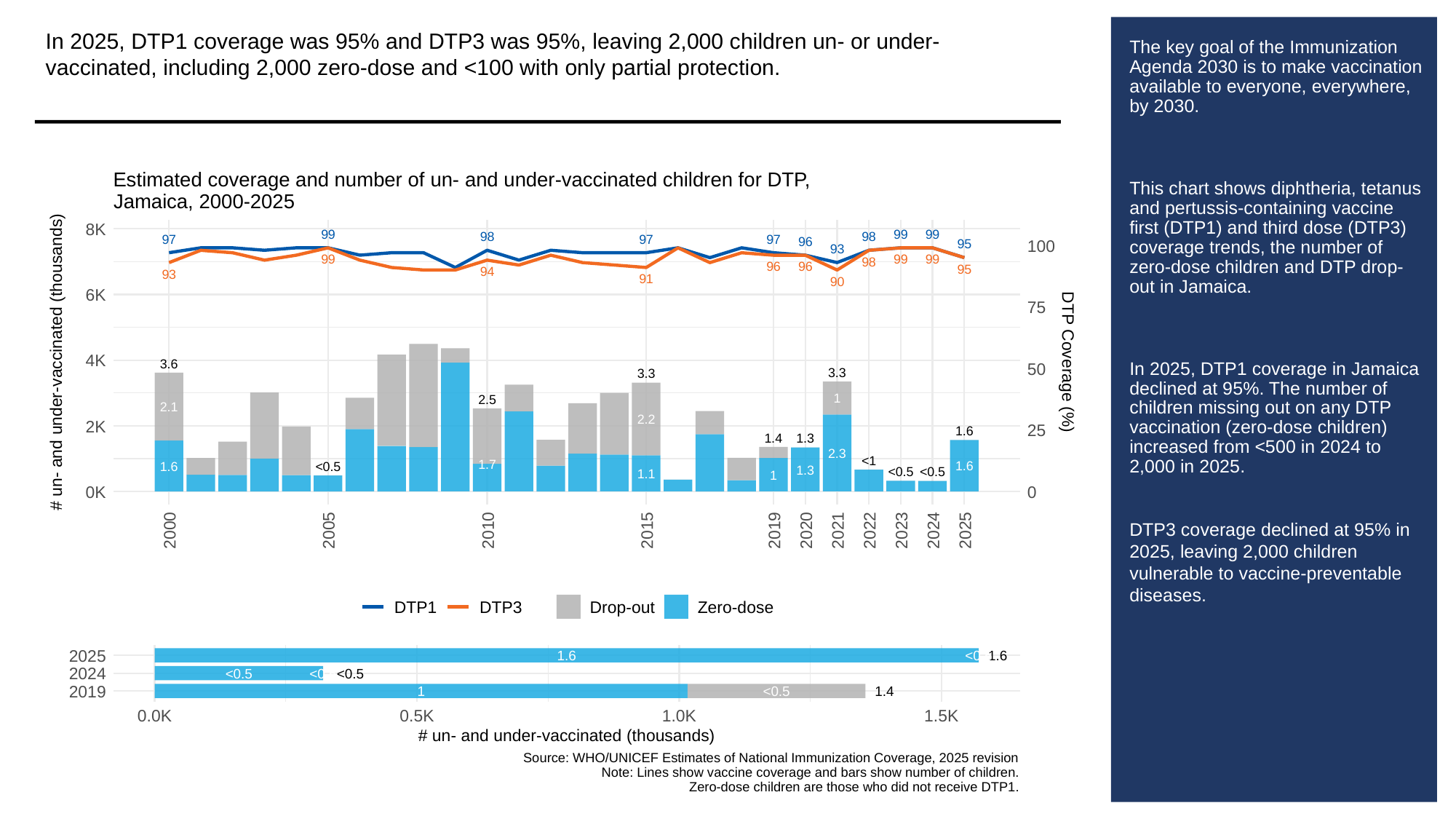

In 2025, DTP1 coverage was 95% and DTP3 was 95%, leaving 2,000 children un- or under-vaccinated, including 2,000 zero-dose and <100 with only partial protection.
# The key goal of the Immunization Agenda 2030 is to make vaccination available to everyone, everywhere, by 2030.

This chart shows diphtheria, tetanus and pertussis-containing vaccine first (DTP1) and third dose (DTP3) coverage trends, the number of zero-dose children and DTP drop-out in Jamaica.

In 2025, DTP1 coverage in Jamaica declined at 95%. The number of children missing out on any DTP vaccination (zero-dose children) increased from <500 in 2024 to 2,000 in 2025.

DTP3 coverage declined at 95% in 2025, leaving 2,000 children vulnerable to vaccine-preventable diseases.

Estimated coverage and number of un- and under-vaccinated children for DTP,
Jamaica, 2000-2025

8K

99
99
99
98
98
97
97
97
96
95
100
93

99
99
99
98

96
96
95
94
93
91
90
6K

75

4K

# un- and under-vaccinated (thousands)
DTP Coverage (%)
3.6

50

3.3
3.3

1
2.5

2.1

2.2

2K
25

1.6

1.4
1.3

2.3

<1

1.7
1.6
1.6
<0.5

1.3

<0.5
<0.5
1.1

1

0K
0

2000
2005
2010
2015
2019
2020
2021
2022
2023
2024
2025

DTP1
DTP3
Drop-out
Zero-dose

2025
1.6
<0.5
1.6

2024
<0.5
<0.5
<0.5

2019
1
<0.5
1.4

0.0K
0.5K
1.0K
1.5K
# un- and under-vaccinated (thousands)
Source: WHO/UNICEF Estimates of National Immunization Coverage, 2025 revision
Note: Lines show vaccine coverage and bars show number of children.
Zero-dose children are those who did not receive DTP1.